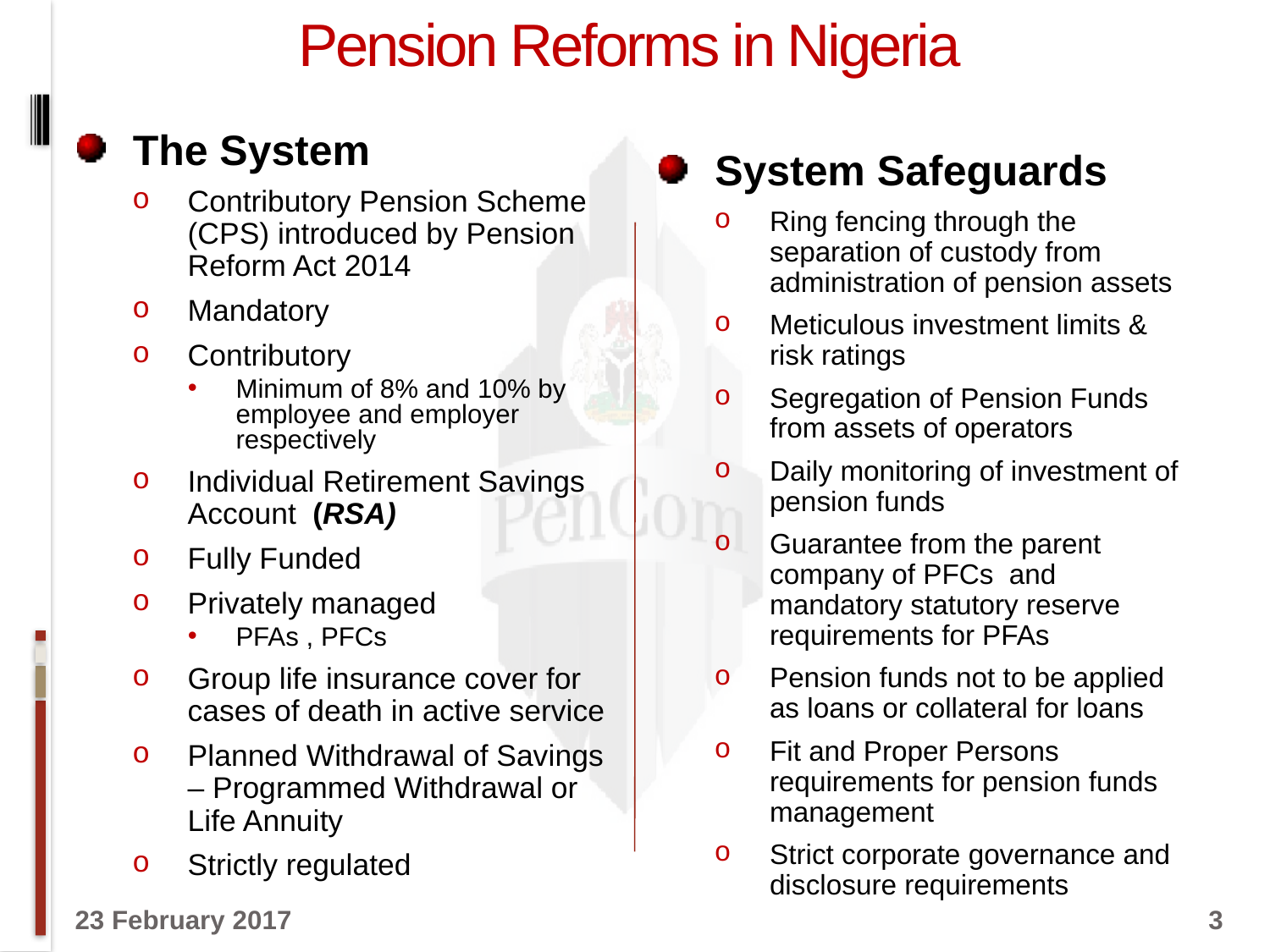

# Pension Reforms in Nigeria
The System
Contributory Pension Scheme (CPS) introduced by Pension Reform Act 2014
Mandatory
Contributory
Minimum of 8% and 10% by employee and employer respectively
Individual Retirement Savings Account  (RSA)
Fully Funded
Privately managed
PFAs , PFCs
Group life insurance cover for cases of death in active service
Planned Withdrawal of Savings – Programmed Withdrawal or Life Annuity
Strictly regulated

System Safeguards
Ring fencing through the separation of custody from administration of pension assets
Meticulous investment limits & risk ratings
Segregation of Pension Funds from assets of operators
Daily monitoring of investment of pension funds
Guarantee from the parent company of PFCs  and mandatory statutory reserve requirements for PFAs
Pension funds not to be applied  as loans or collateral for loans
Fit and Proper Persons requirements for pension funds management
Strict corporate governance and disclosure requirements

23 February 2017
3